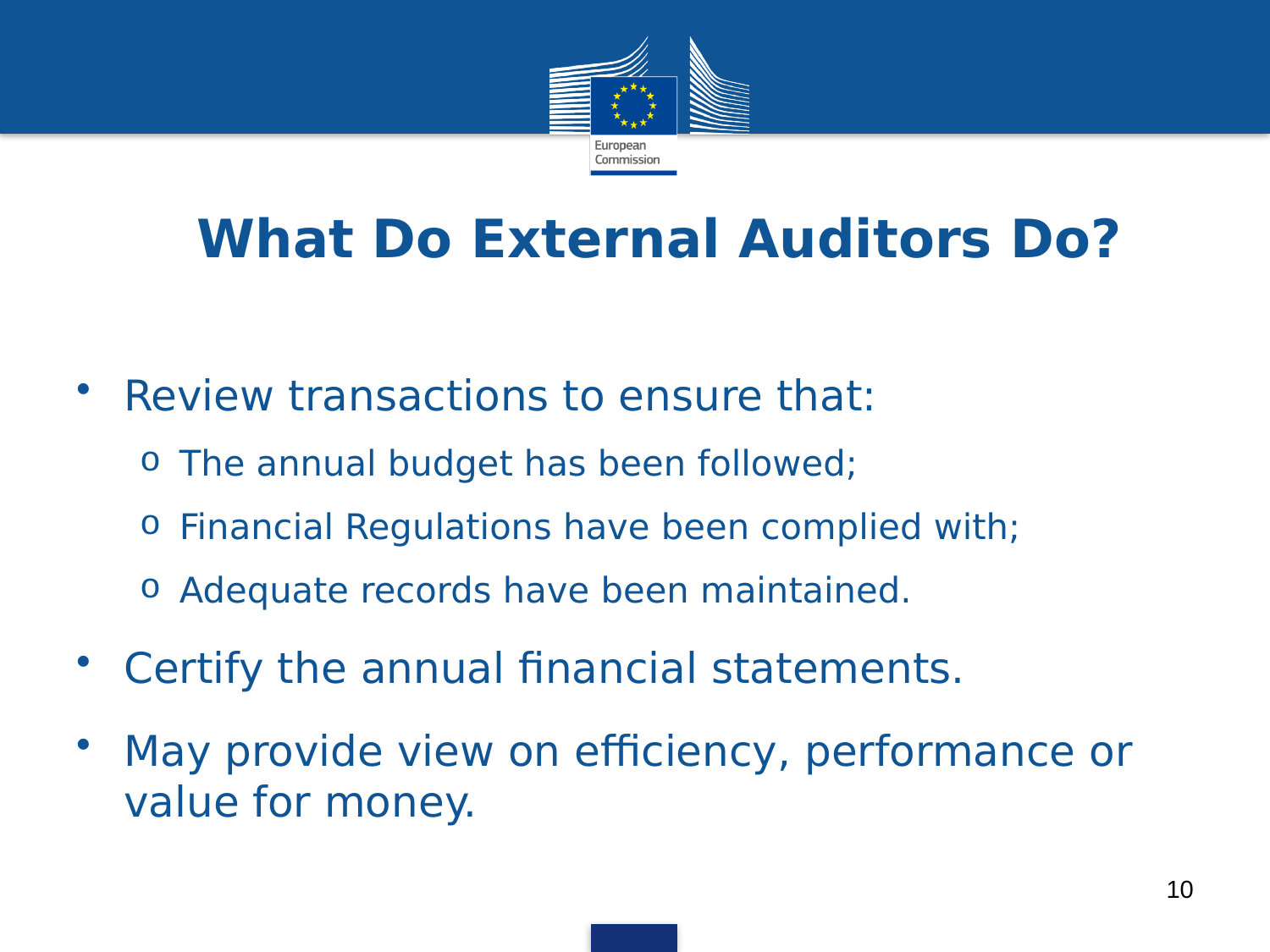

# What Do External Auditors Do?
Review transactions to ensure that:
The annual budget has been followed;
Financial Regulations have been complied with;
Adequate records have been maintained.
Certify the annual financial statements.
May provide view on efficiency, performance or value for money.

10